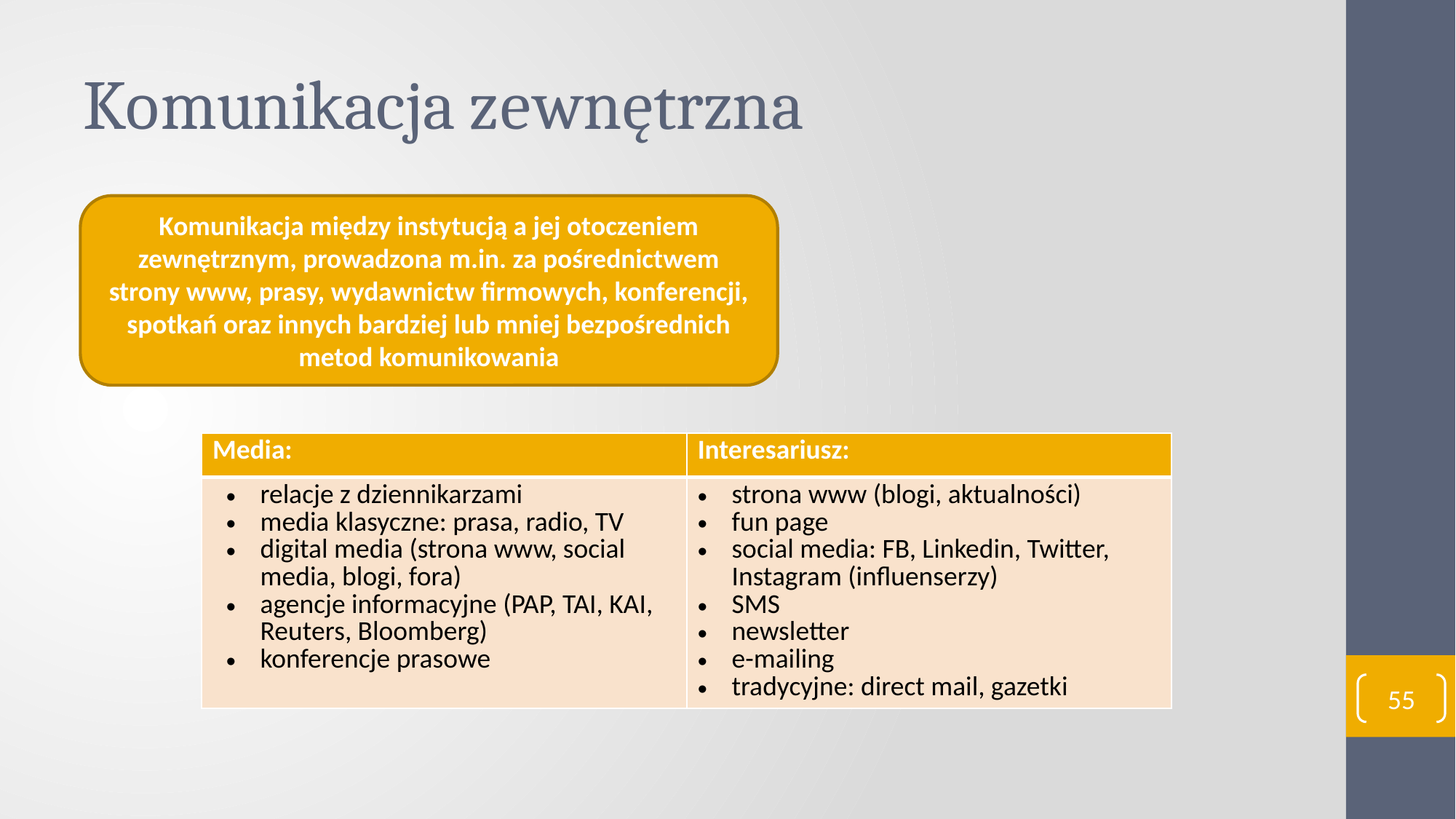

# Komunikacja zewnętrzna

Komunikacja między instytucją a jej otoczeniem zewnętrznym, prowadzona m.in. za pośrednictwem strony www, prasy, wydawnictw firmowych, konferencji, spotkań oraz innych bardziej lub mniej bezpośrednich metod komunikowania
| Media: | Interesariusz: |
| --- | --- |
| relacje z dziennikarzami media klasyczne: prasa, radio, TV digital media (strona www, social media, blogi, fora) agencje informacyjne (PAP, TAI, KAI, Reuters, Bloomberg) konferencje prasowe | strona www (blogi, aktualności) fun page social media: FB, Linkedin, Twitter, Instagram (influenserzy) SMS newsletter e-mailing tradycyjne: direct mail, gazetki |
55